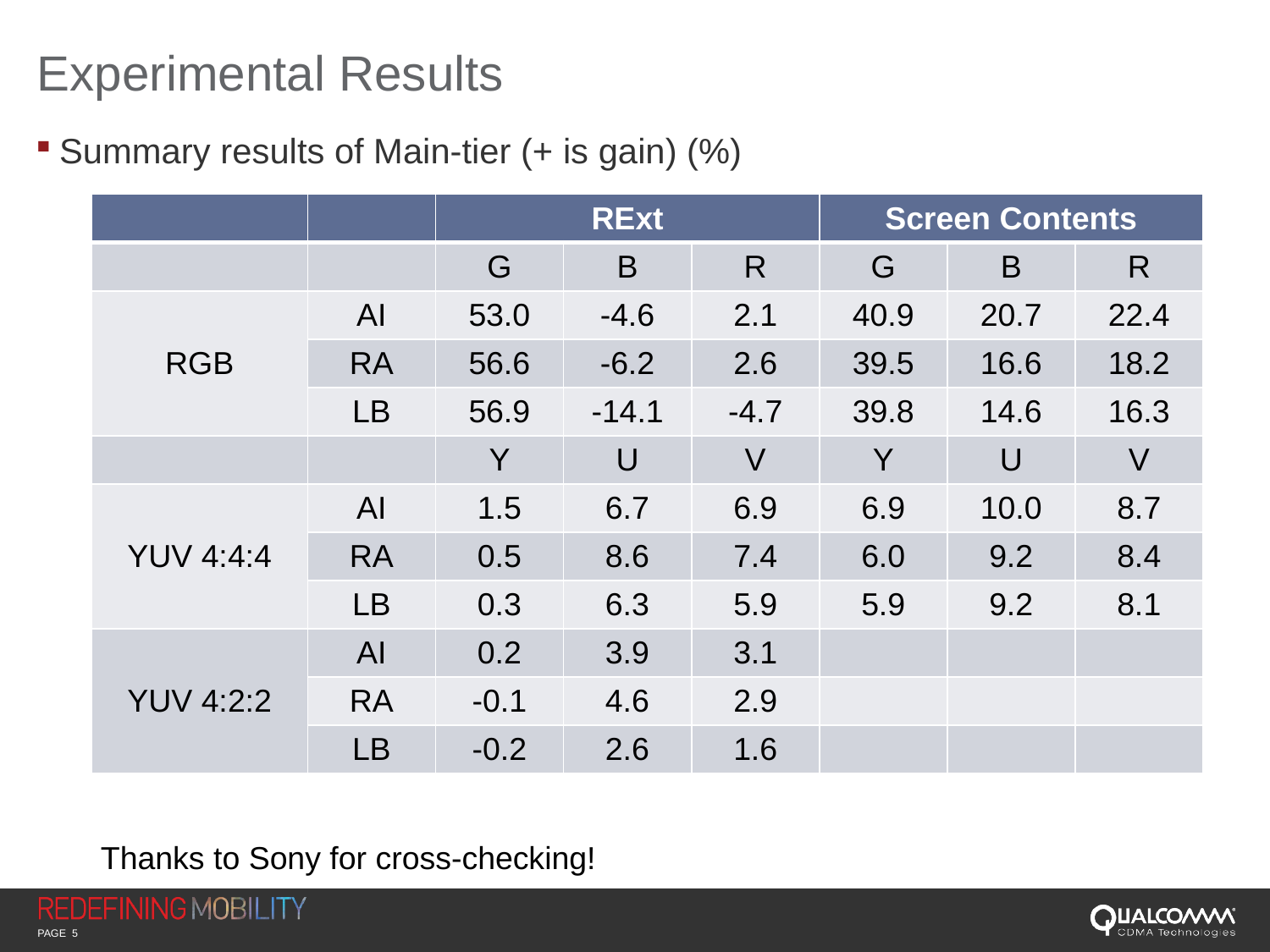

# Experimental Results
Summary results of Main-tier (+ is gain) (%)
|  |  | RExt |  |  | Screen Contents |  |  |
| --- | --- | --- | --- | --- | --- | --- | --- |
|  |  | G | B | R | G | B | R |
| RGB | AI | 53.0 | -4.6 | 2.1 | 40.9 | 20.7 | 22.4 |
|  | RA | 56.6 | -6.2 | 2.6 | 39.5 | 16.6 | 18.2 |
|  | LB | 56.9 | -14.1 | -4.7 | 39.8 | 14.6 | 16.3 |
|  |  | Y | U | V | Y | U | V |
| YUV 4:4:4 | AI | 1.5 | 6.7 | 6.9 | 6.9 | 10.0 | 8.7 |
|  | RA | 0.5 | 8.6 | 7.4 | 6.0 | 9.2 | 8.4 |
|  | LB | 0.3 | 6.3 | 5.9 | 5.9 | 9.2 | 8.1 |
| YUV 4:2:2 | AI | 0.2 | 3.9 | 3.1 |  |  |  |
|  | RA | -0.1 | 4.6 | 2.9 |  |  |  |
|  | LB | -0.2 | 2.6 | 1.6 |  |  |  |
Thanks to Sony for cross-checking!